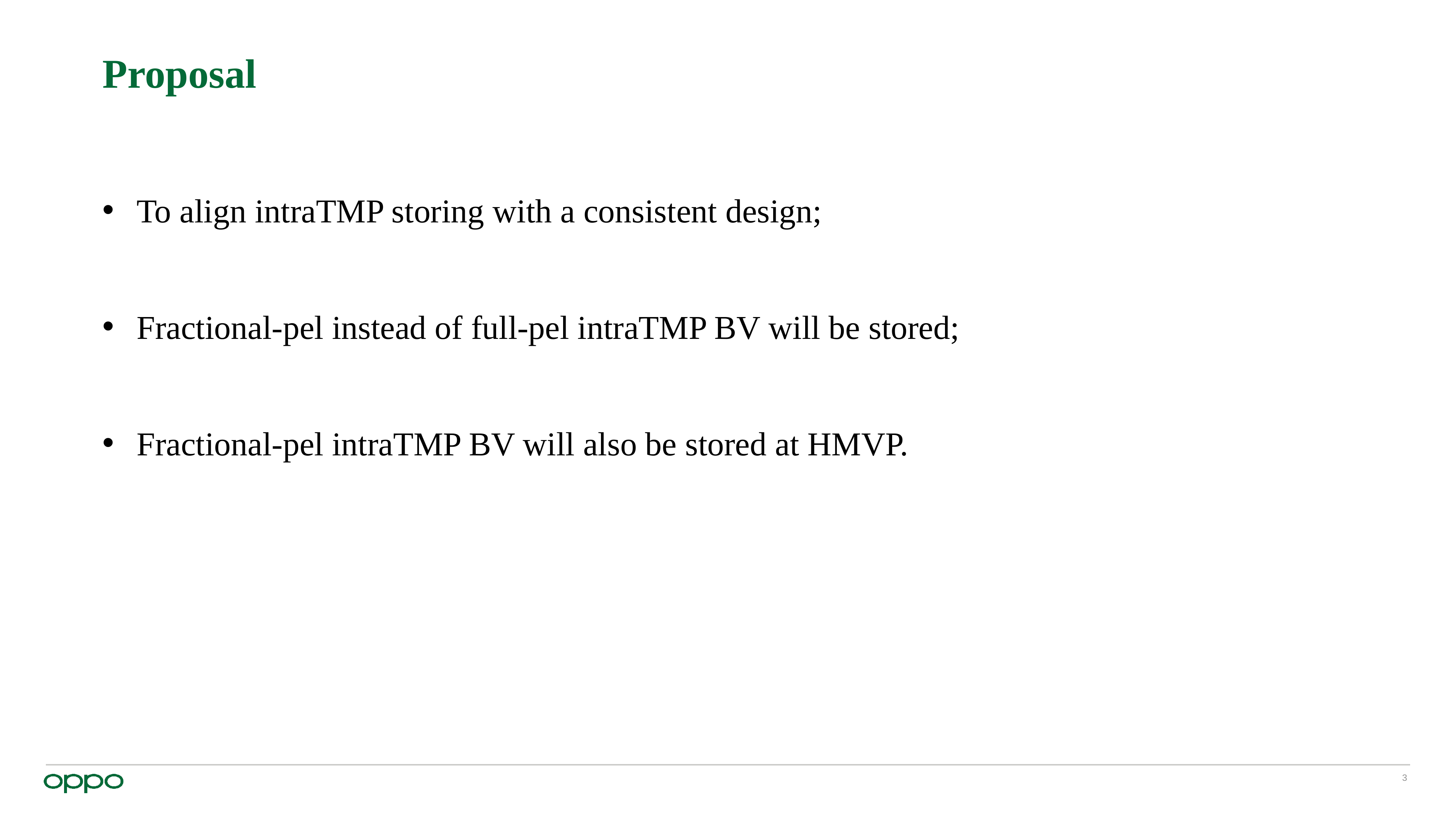

# Proposal
To align intraTMP storing with a consistent design;

Fractional-pel instead of full-pel intraTMP BV will be stored;

Fractional-pel intraTMP BV will also be stored at HMVP.